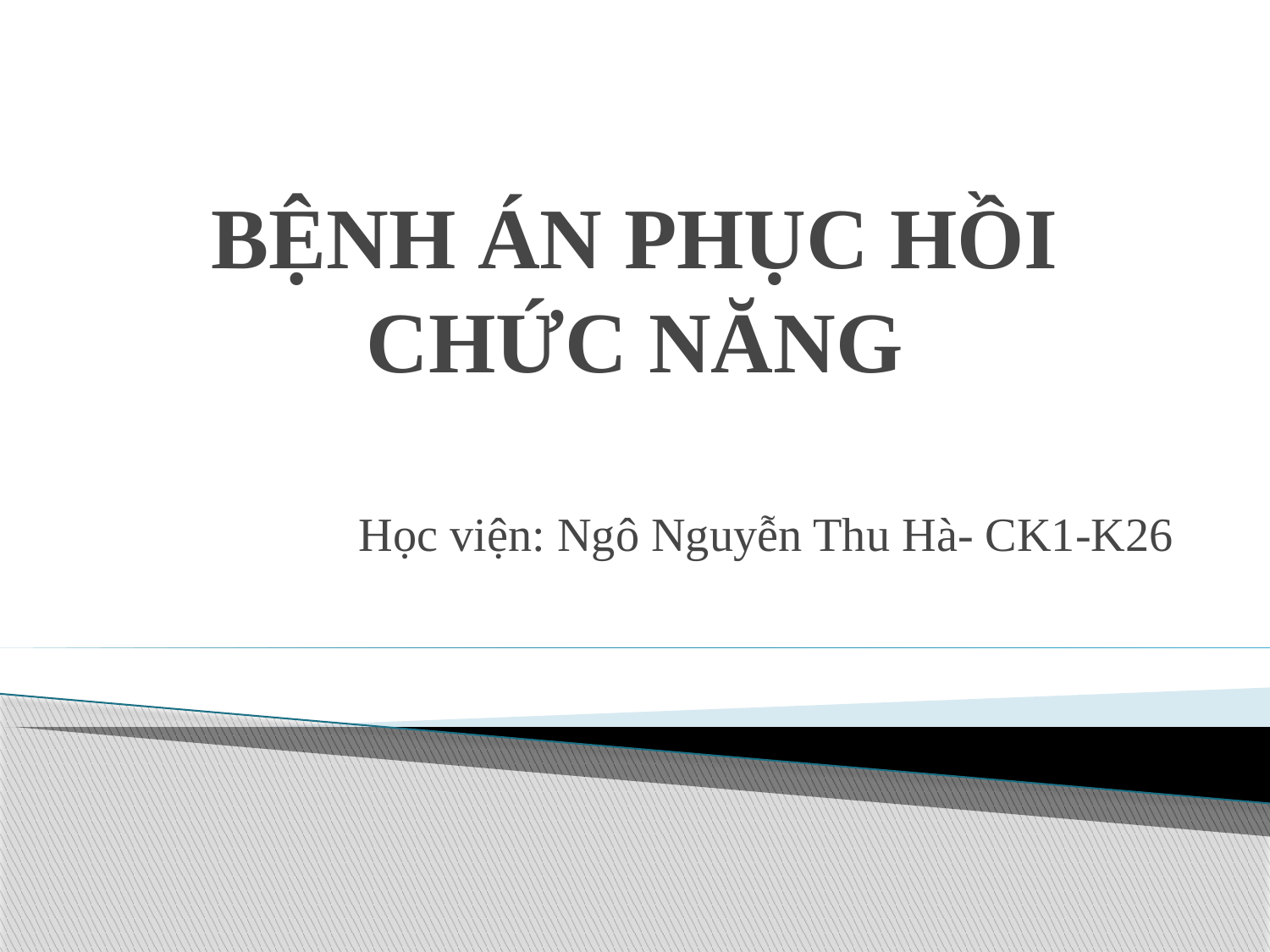

# BỆNH ÁN PHỤC HỒI CHỨC NĂNG
Học viện: Ngô Nguyễn Thu Hà- CK1-K26